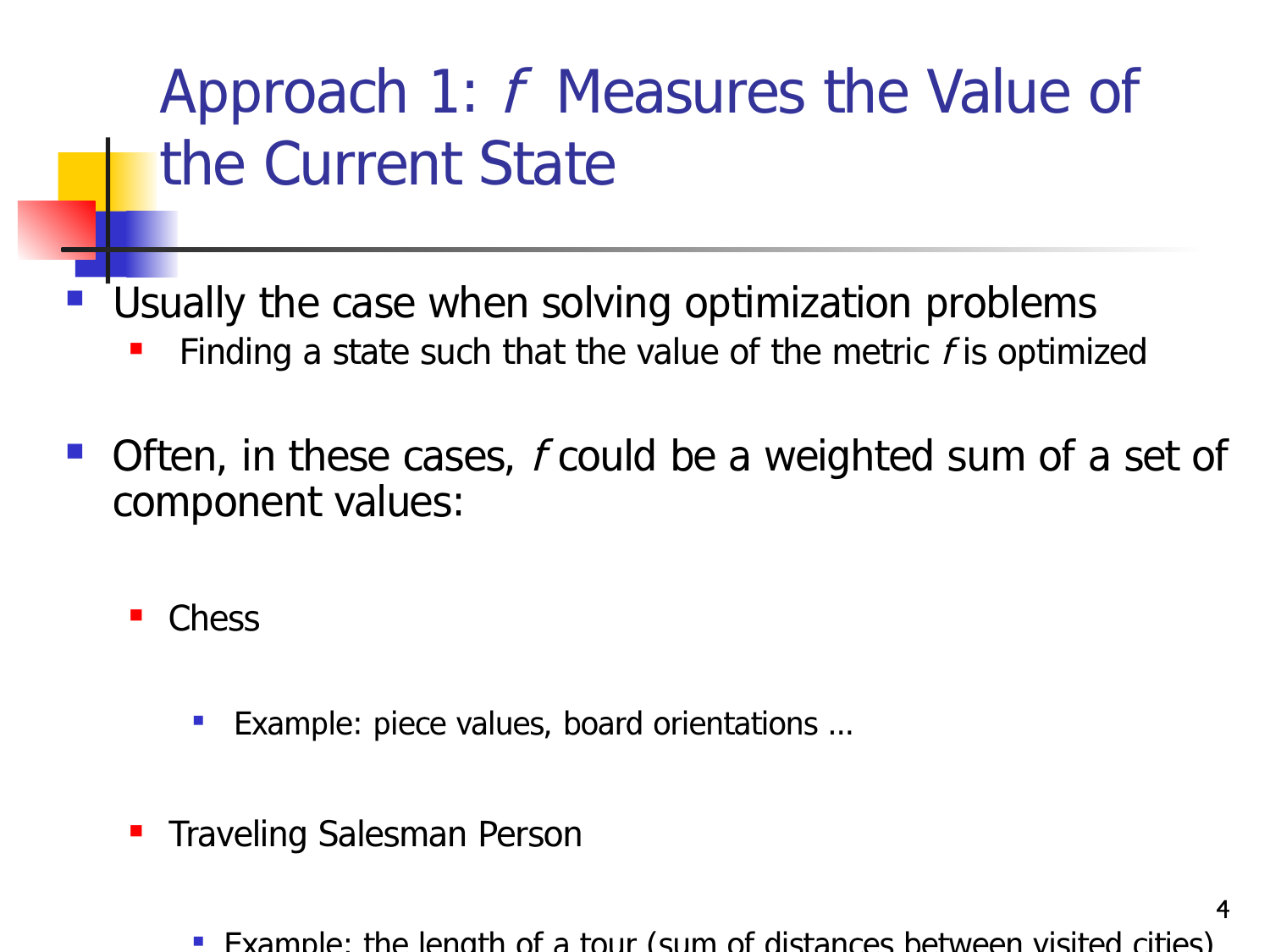

# Approach 1: f  Measures the Value of the Current State
Usually the case when solving optimization problems
 Finding a state such that the value of the metric f is optimized

Often, in these cases, f could be a weighted sum of a set of component values:

Chess

 Example: piece values, board orientations …

Traveling Salesman Person

Example: the length of a tour (sum of distances between visited cities)
4